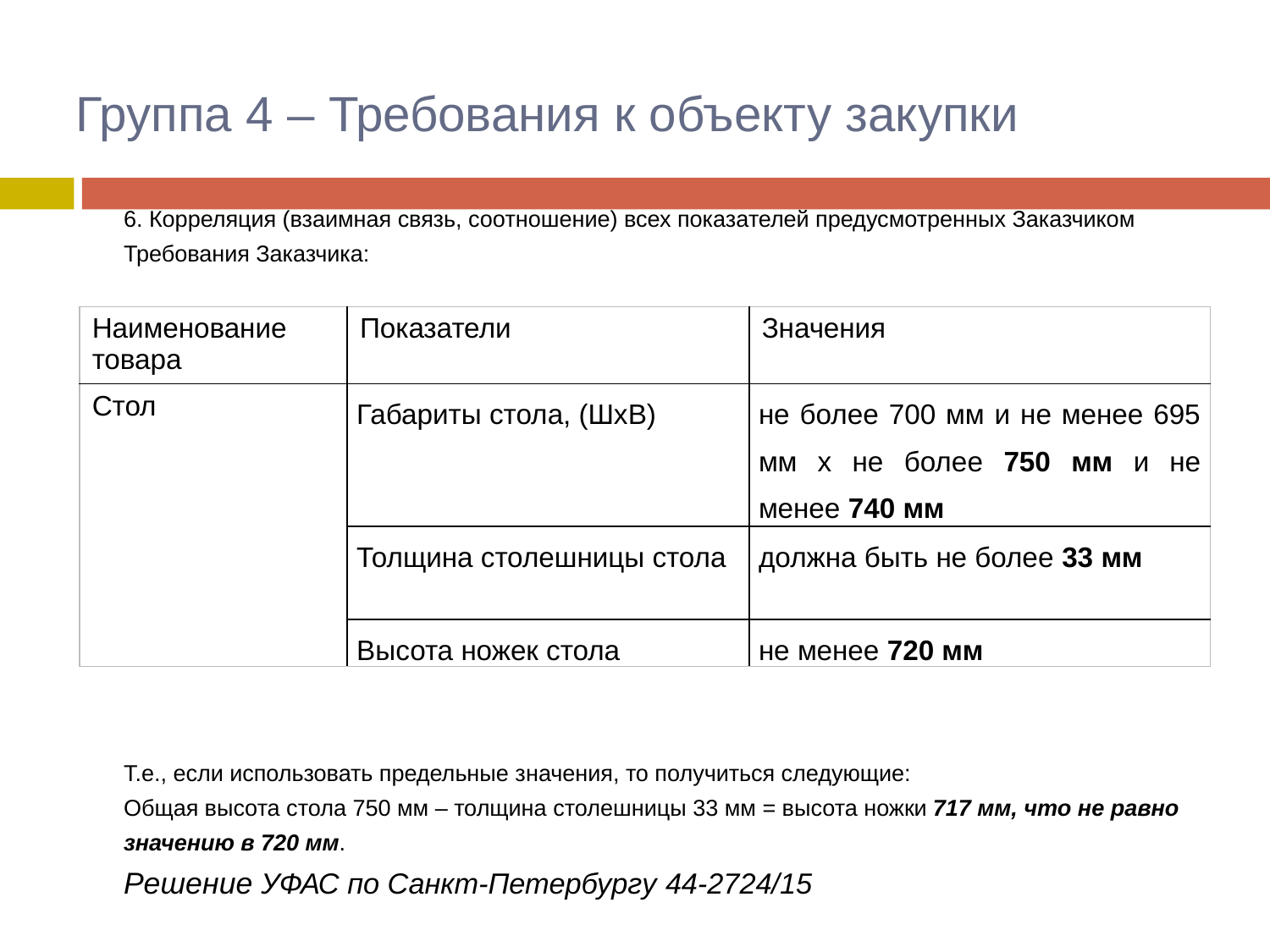

# Группа 4 – Требования к объекту закупки

	6. Корреляция (взаимная связь, соотношение) всех показателей предусмотренных Заказчиком
	Требования Заказчика:

	Т.е., если использовать предельные значения, то получиться следующие:
	Общая высота стола 750 мм – толщина столешницы 33 мм = высота ножки 717 мм, что не равно значению в 720 мм.
	Решение УФАС по Санкт-Петербургу 44-2724/15

| Наименование товара | Показатели | Значения |
| --- | --- | --- |
| Стол | Габариты стола, (ШхВ) | не более 700 мм и не менее 695 мм х не более 750 мм и не менее 740 мм |
|  | Толщина столешницы стола | должна быть не более 33 мм |
|  | Высота ножек стола | не менее 720 мм |